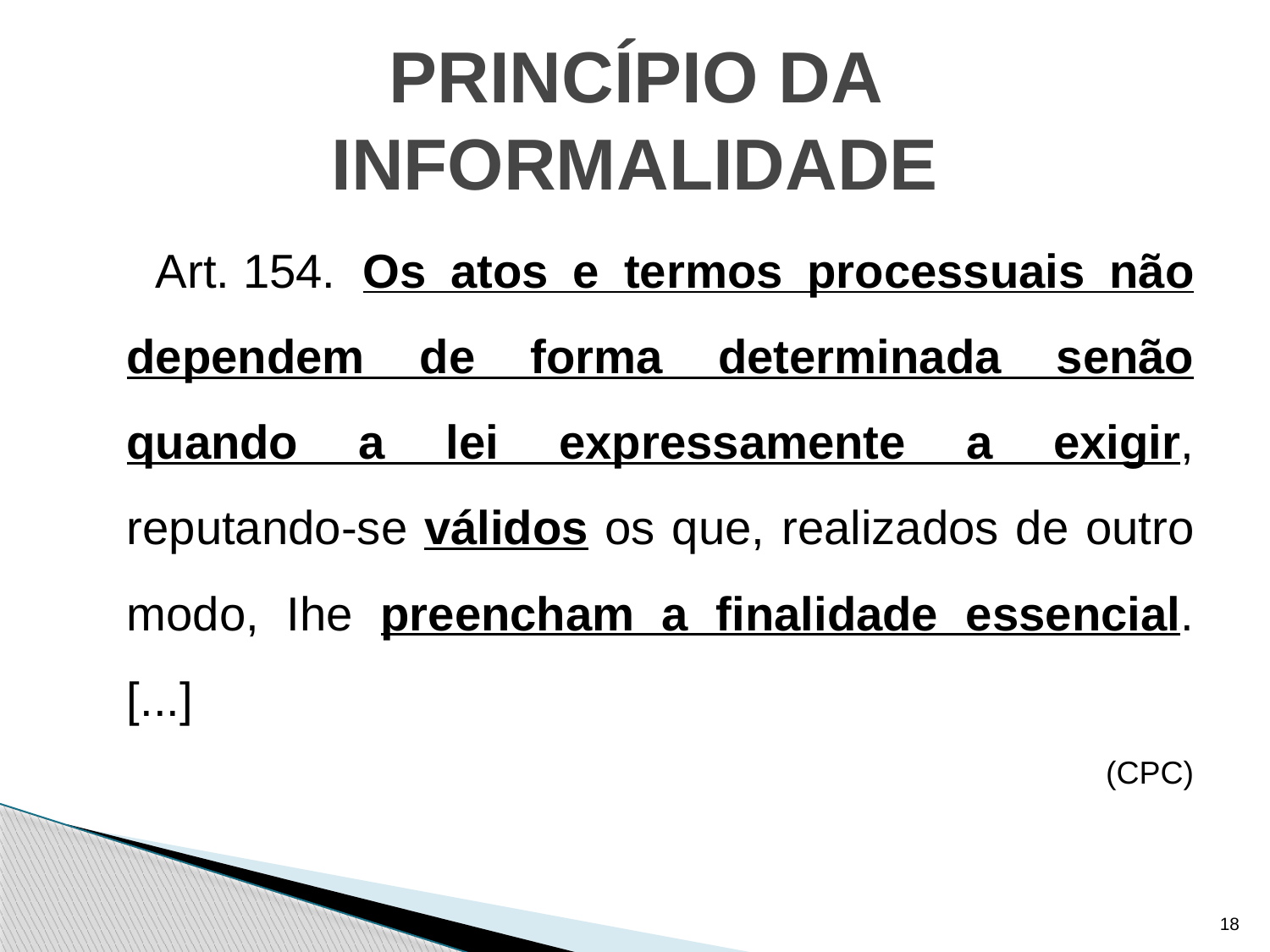

# PRINCÍPIO DA INFORMALIDADE
    Art. 154.  Os atos e termos processuais não dependem de forma determinada senão quando a lei expressamente a exigir, reputando-se válidos os que, realizados de outro modo, Ihe preencham a finalidade essencial. [...]
(CPC)
18